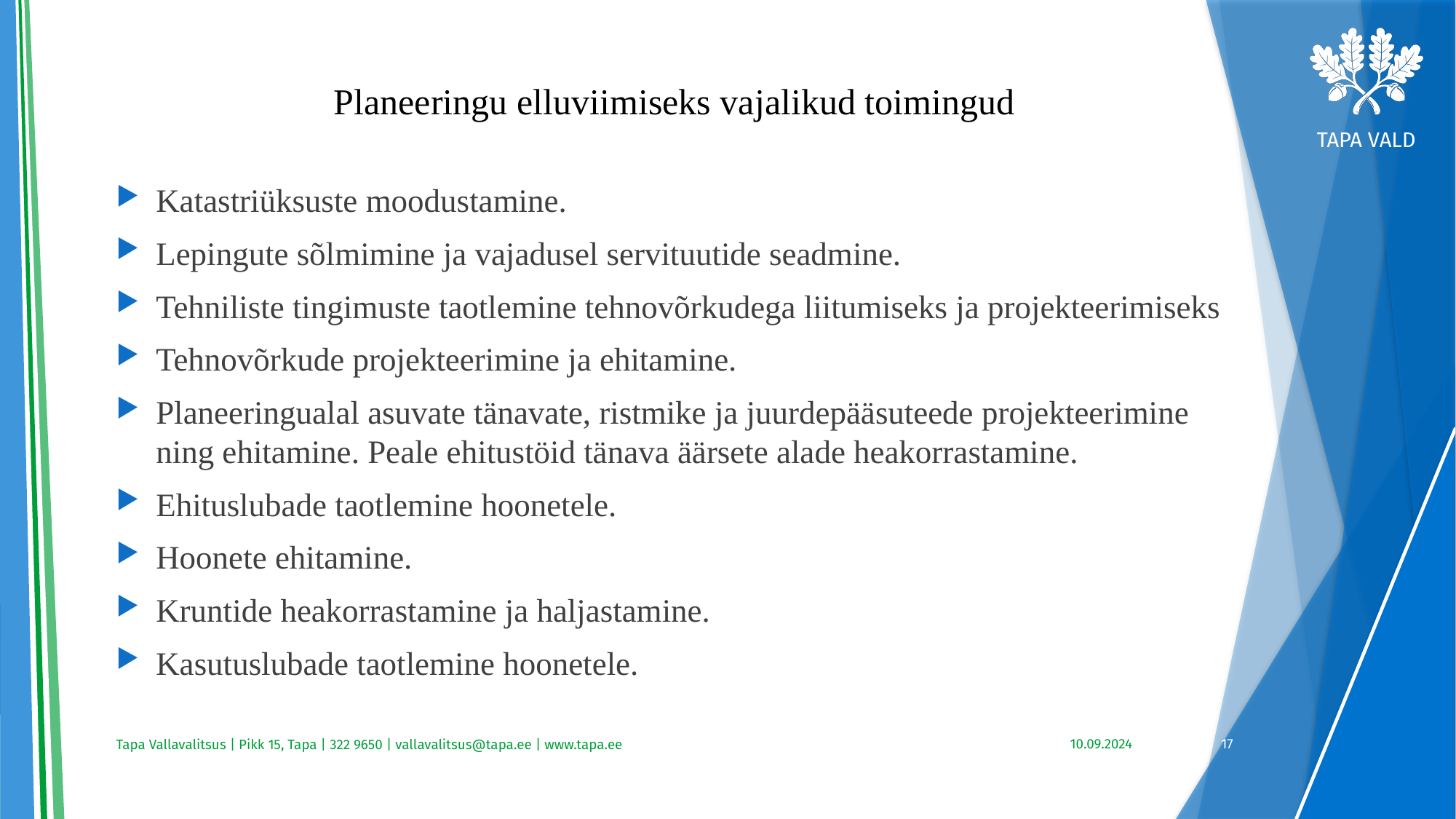

# Planeeringu elluviimiseks vajalikud toimingud
Katastriüksuste moodustamine.
Lepingute sõlmimine ja vajadusel servituutide seadmine.
Tehniliste tingimuste taotlemine tehnovõrkudega liitumiseks ja projekteerimiseks
Tehnovõrkude projekteerimine ja ehitamine.
Planeeringualal asuvate tänavate, ristmike ja juurdepääsuteede projekteerimine ning ehitamine. Peale ehitustöid tänava äärsete alade heakorrastamine.
Ehituslubade taotlemine hoonetele.
Hoonete ehitamine.
Kruntide heakorrastamine ja haljastamine.
Kasutuslubade taotlemine hoonetele.

10.09.2024
17
Tapa Vallavalitsus | Pikk 15, Tapa | 322 9650 | vallavalitsus@tapa.ee | www.tapa.ee